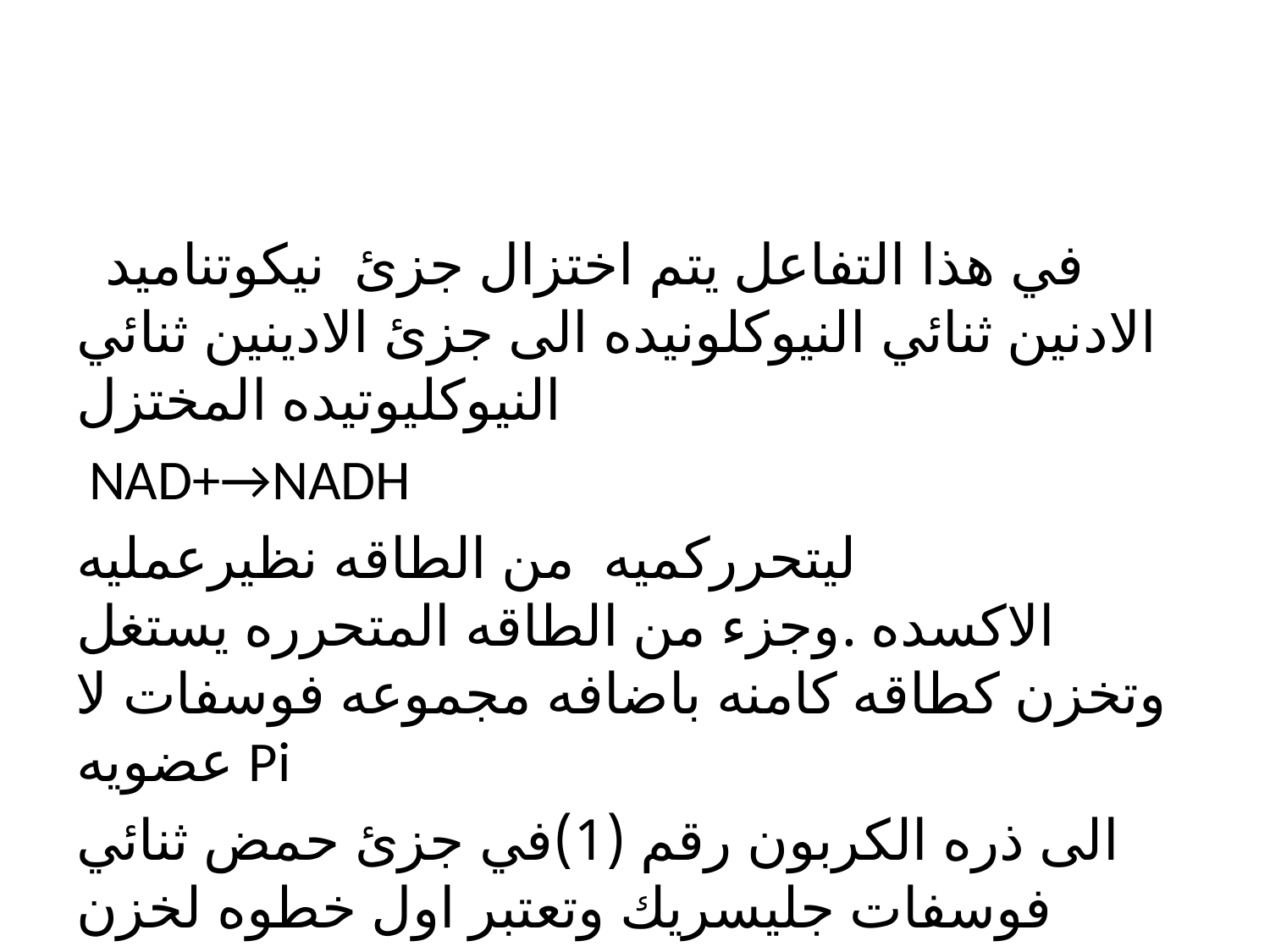

في هذا التفاعل يتم اختزال جزئ  نيكوتناميد الادنين ثنائي النيوكلونيده الى جزئ الادينين ثنائي النيوكليوتيده المختزل
 NAD+→NADH
ليتحرركميه  من الطاقه نظيرعمليه الاكسده .وجزء من الطاقه المتحرره يستغل وتخزن كطاقه كامنه باضافه مجموعه فوسفات لا عضويه Pi
الى ذره الكربون رقم (1)في جزئ حمض ثنائي فوسفات جليسريك وتعتبر اول خطوه لخزن الطاقه .